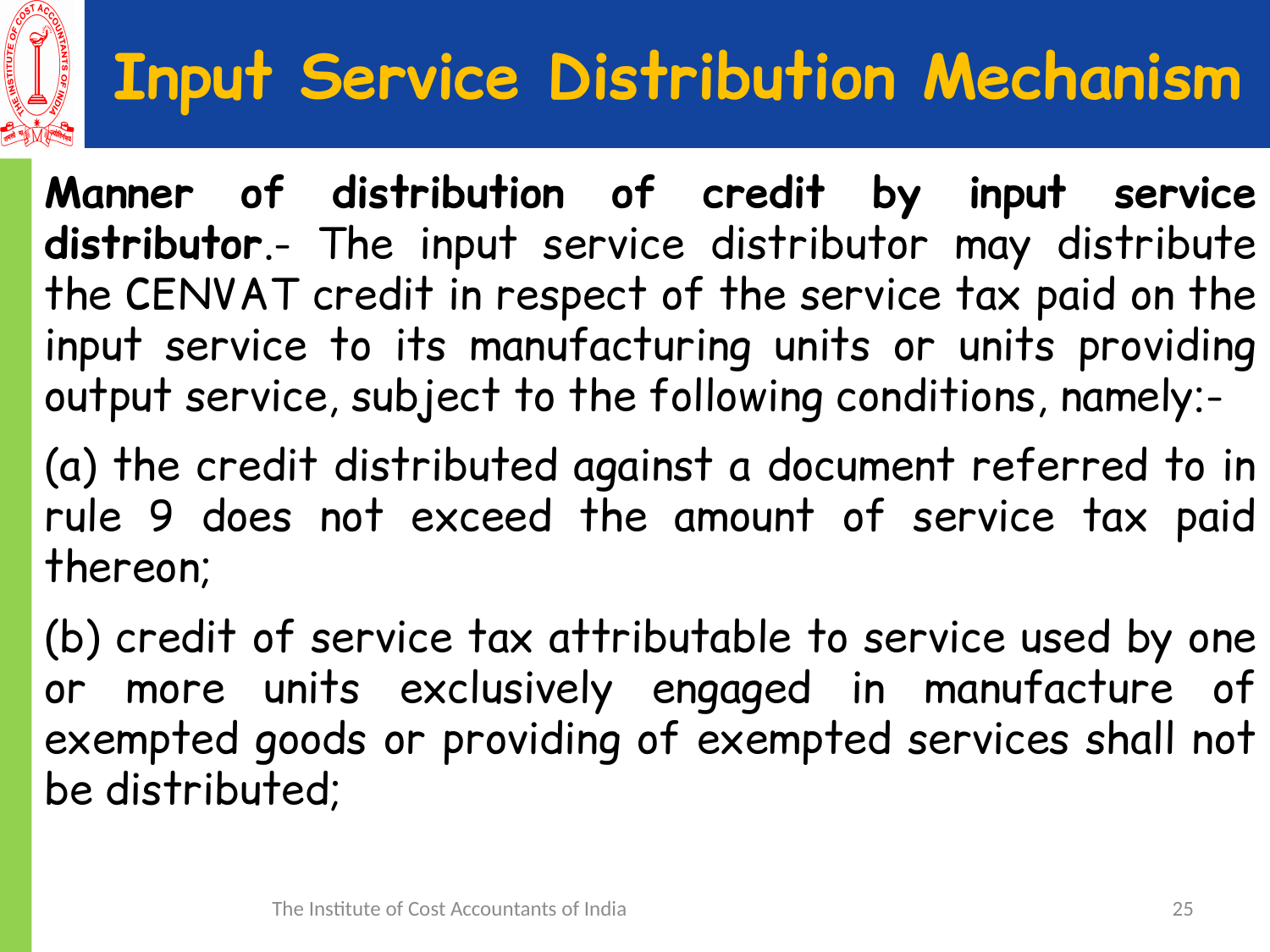

# Input Service Distribution Mechanism
Manner of distribution of credit by input service distributor.- The input service distributor may distribute the CENVAT credit in respect of the service tax paid on the input service to its manufacturing units or units providing output service, subject to the following conditions, namely:-
(a) the credit distributed against a document referred to in rule 9 does not exceed the amount of service tax paid thereon;
(b) credit of service tax attributable to service used by one or more units exclusively engaged in manufacture of exempted goods or providing of exempted services shall not be distributed;

The Institute of Cost Accountants of India
25